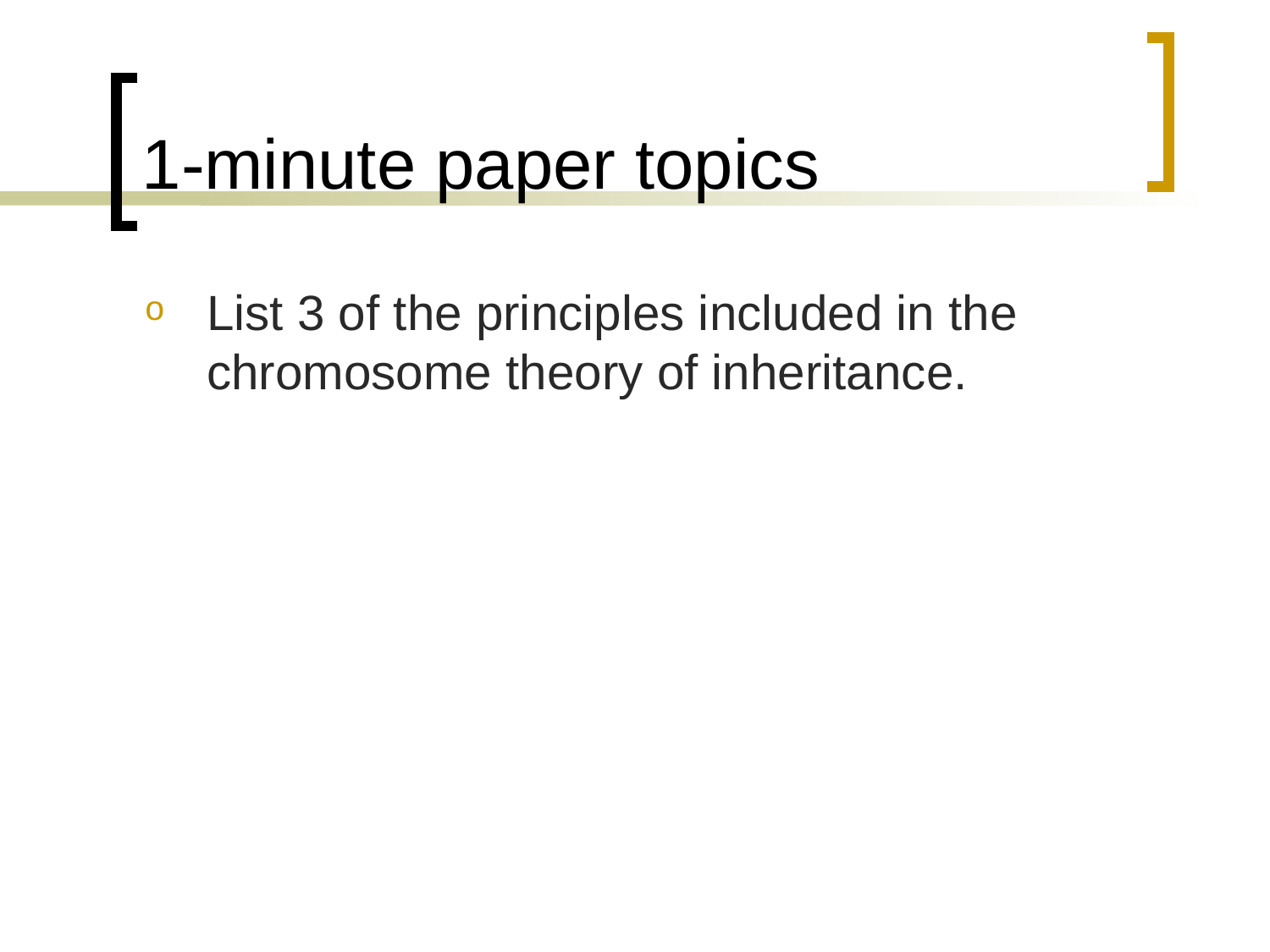

# 1-minute paper topics
List 3 of the principles included in the chromosome theory of inheritance.